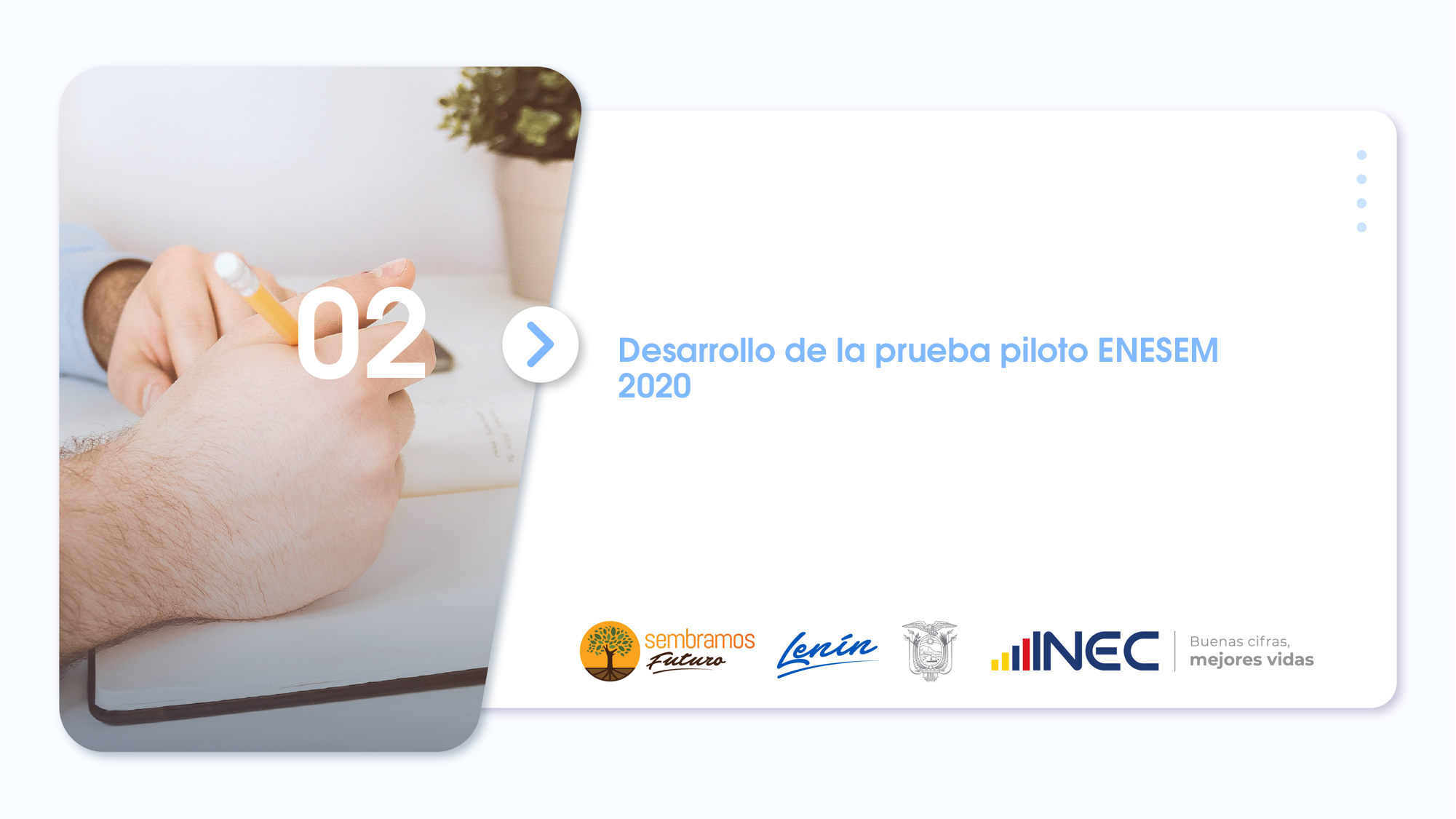

02
# Desarrollo de la prueba piloto ENESEM 2020